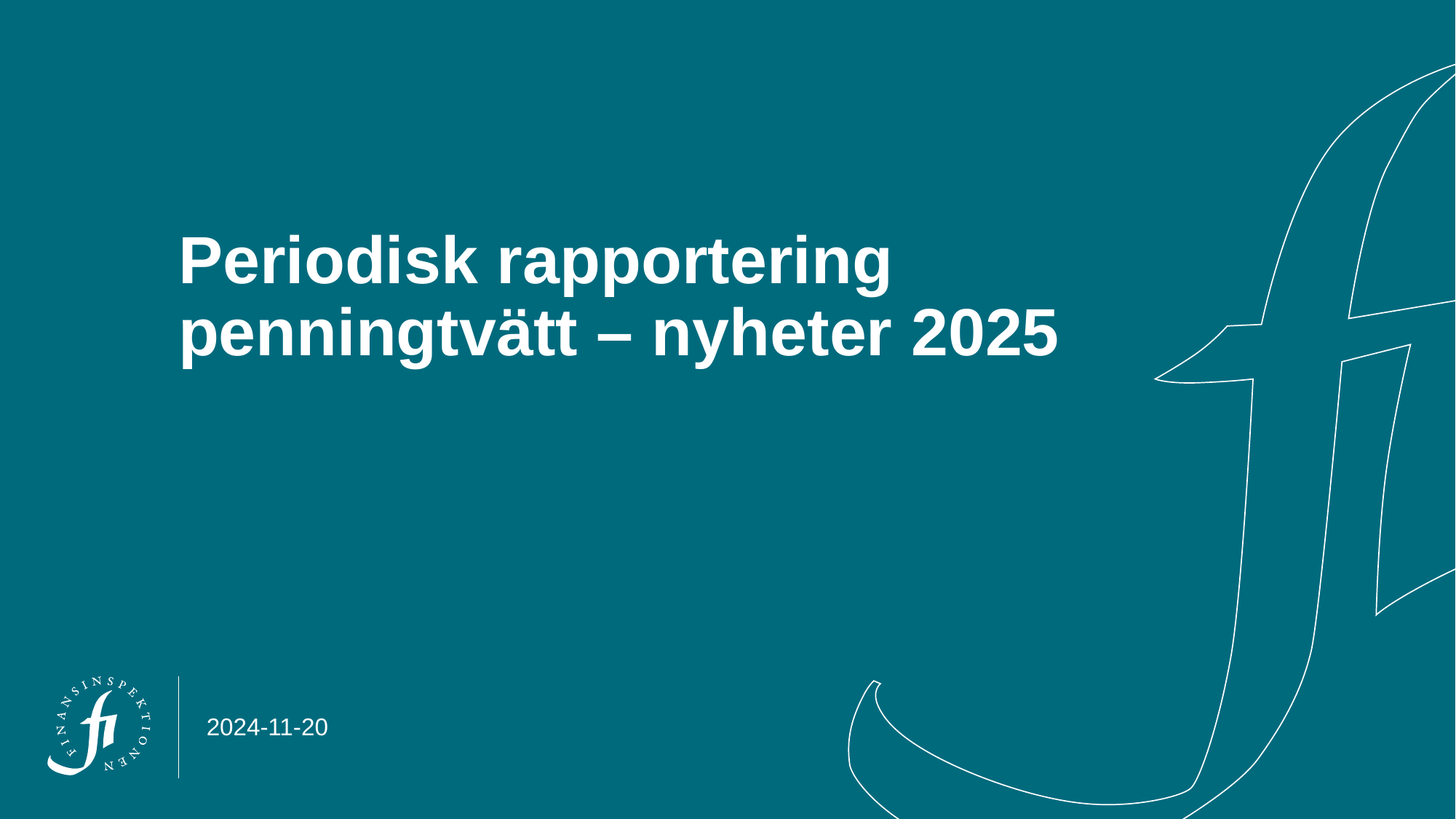

# Periodisk rapportering penningtvätt – nyheter 2025

2024-11-20